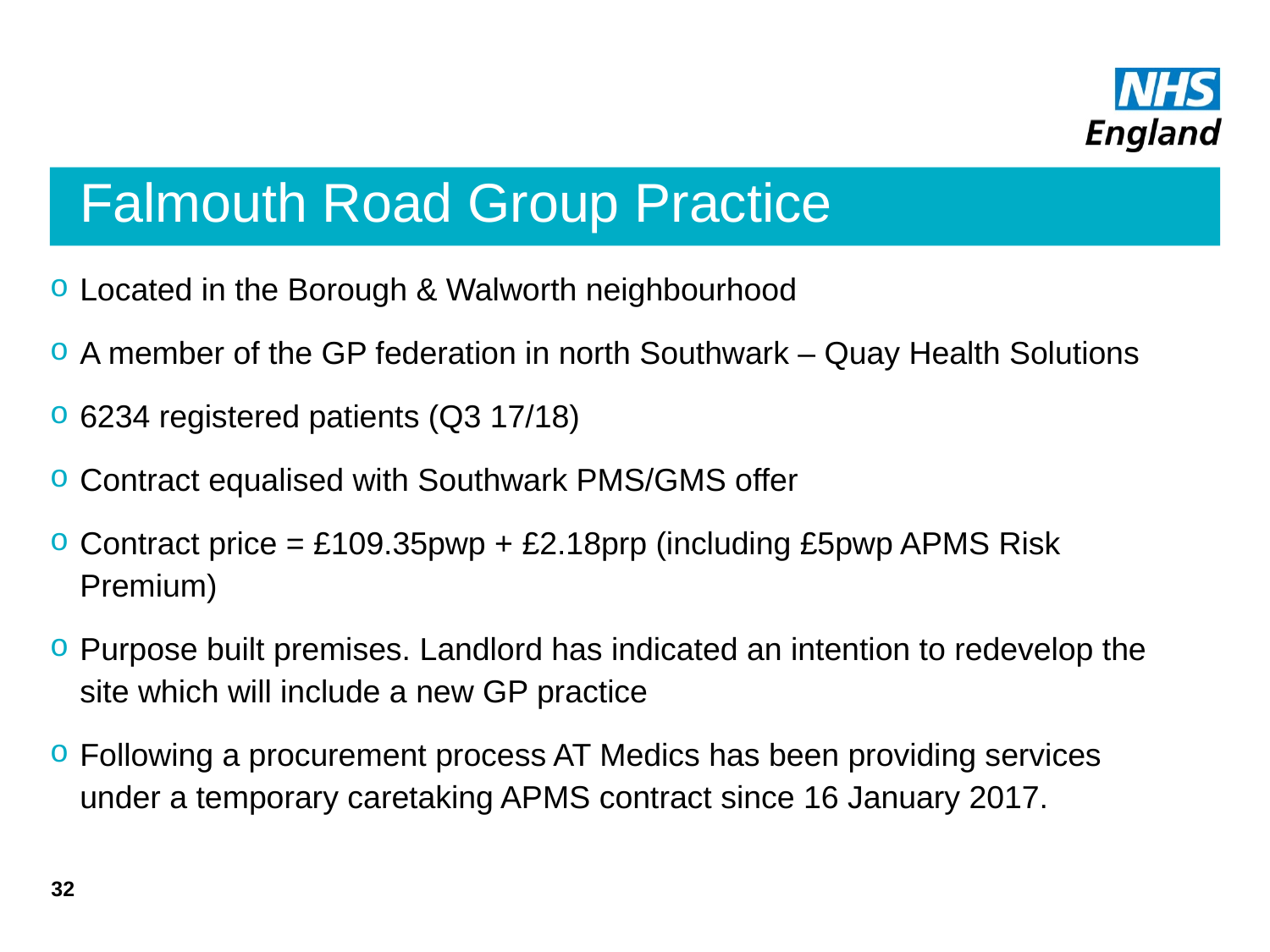

# Falmouth Road Group Practice
Located in the Borough & Walworth neighbourhood
A member of the GP federation in north Southwark – Quay Health Solutions
6234 registered patients (Q3 17/18)
Contract equalised with Southwark PMS/GMS offer
Contract price = £109.35pwp + £2.18prp (including £5pwp APMS Risk Premium)
Purpose built premises. Landlord has indicated an intention to redevelop the site which will include a new GP practice
Following a procurement process AT Medics has been providing services under a temporary caretaking APMS contract since 16 January 2017.
32